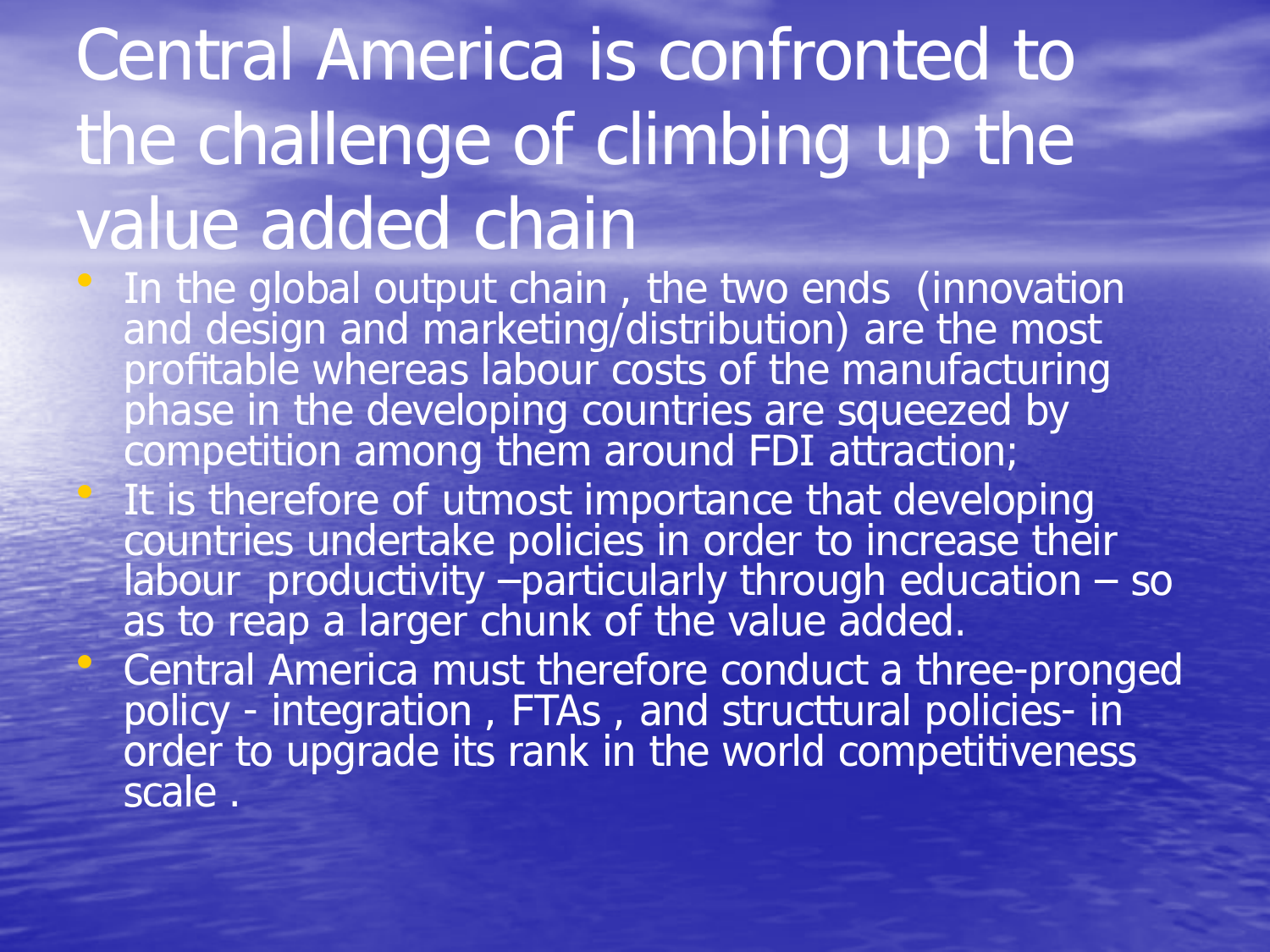

# Central America is confronted to  the challenge of climbing up the value added chain
In the global output chain , the two ends  (innovation and design and marketing/distribution) are the most profitable whereas labour costs of the manufacturing phase in the developing countries are squeezed by competition among them around FDI attraction;
It is therefore of utmost importance that developing countries undertake policies in order to increase their labour  productivity –particularly through education – so as to reap a larger chunk of the value added.
Central America must therefore conduct a three-pronged policy - integration , FTAs , and structtural policies- in order to upgrade its rank in the world competitiveness scale .